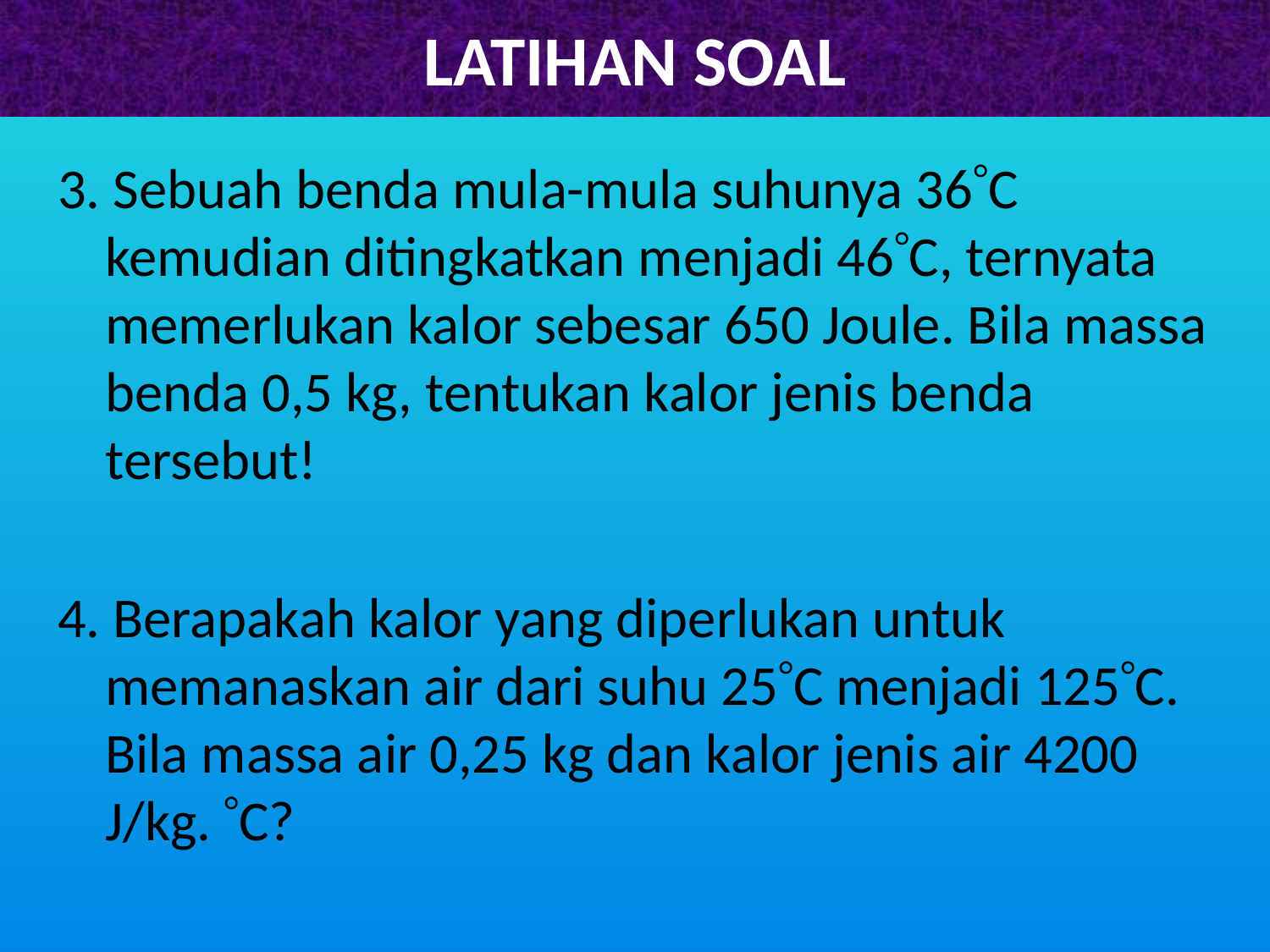

# LATIHAN SOAL
3. Sebuah benda mula-mula suhunya 36°C kemudian ditingkatkan menjadi 46°C, ternyata memerlukan kalor sebesar 650 Joule. Bila massa benda 0,5 kg, tentukan kalor jenis benda tersebut!

4. Berapakah kalor yang diperlukan untuk memanaskan air dari suhu 25°C menjadi 125°C. Bila massa air 0,25 kg dan kalor jenis air 4200 J/kg. °C?